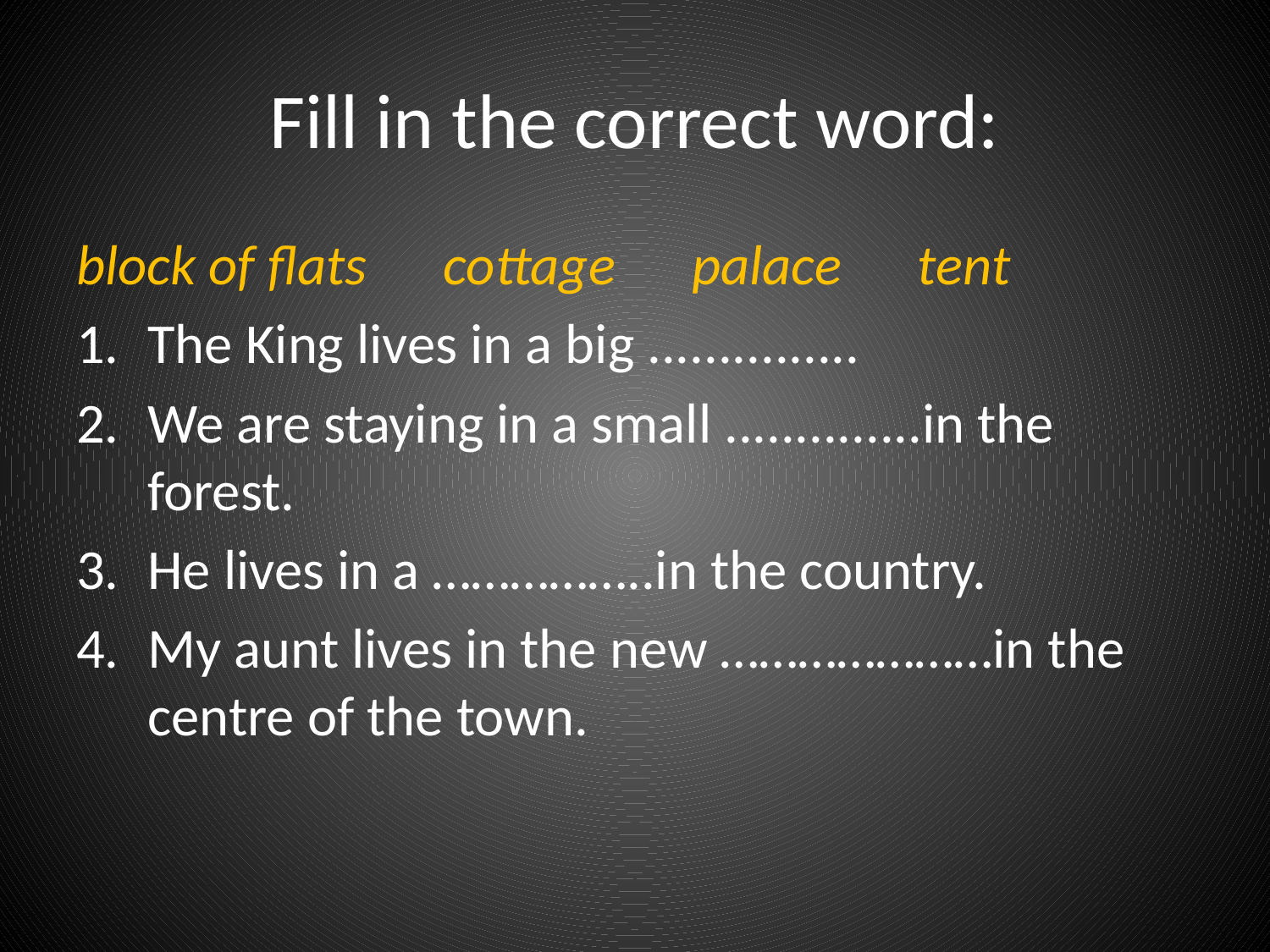

# Fill in the correct word:
block of flats      cottage      palace      tent
The King lives in a big ...............
We are staying in a small ..............in the forest.
He lives in a ……………..in the country.
My aunt lives in the new …………………in the centre of the town.